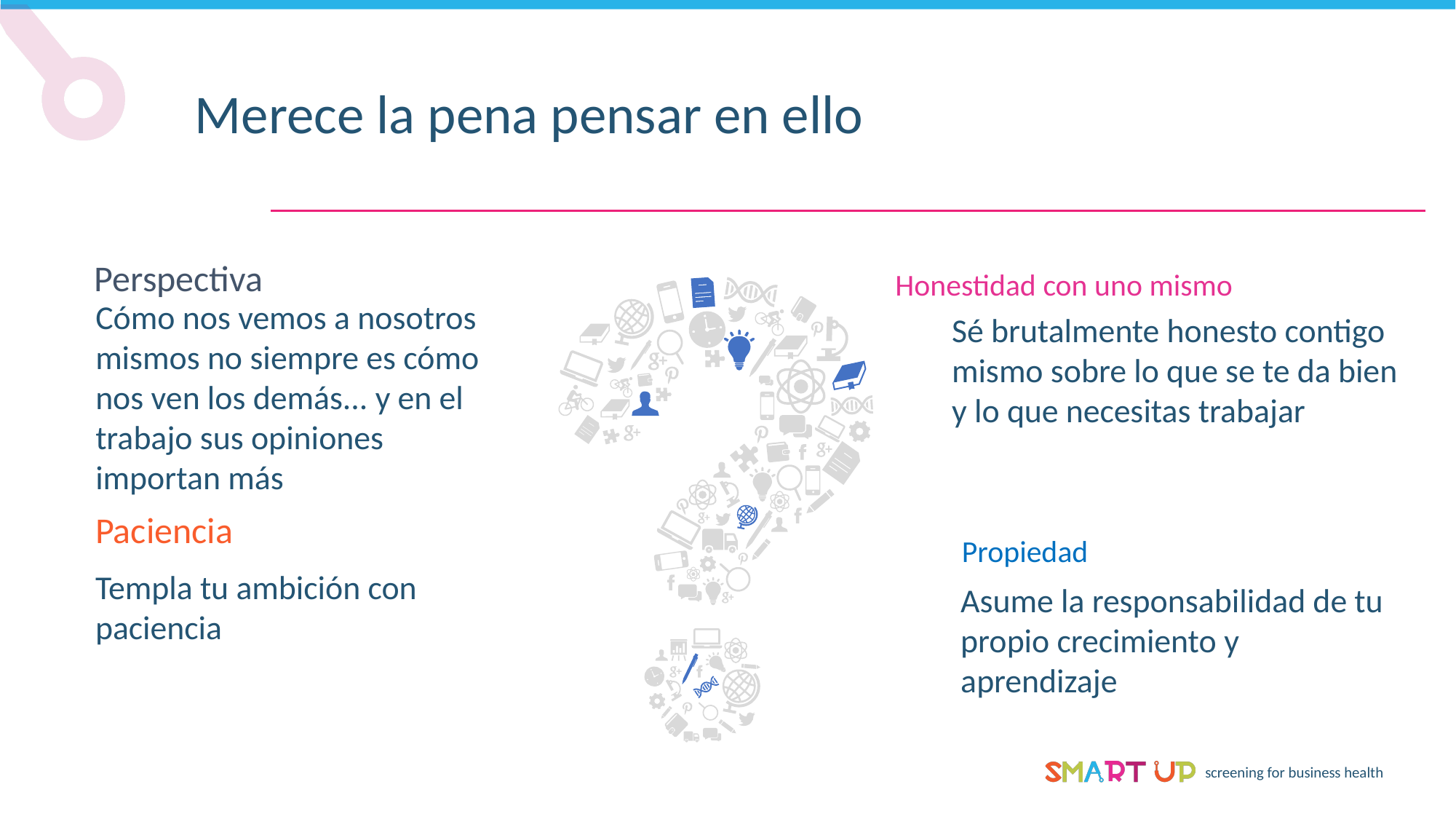

Merece la pena pensar en ello
Perspectiva
Honestidad con uno mismo

Cómo nos vemos a nosotros mismos no siempre es cómo nos ven los demás... y en el trabajo sus opiniones importan más
Sé brutalmente honesto contigo mismo sobre lo que se te da bien y lo que necesitas trabajar
Paciencia
Propiedad
Templa tu ambición con paciencia
Asume la responsabilidad de tu propio crecimiento y aprendizaje
I